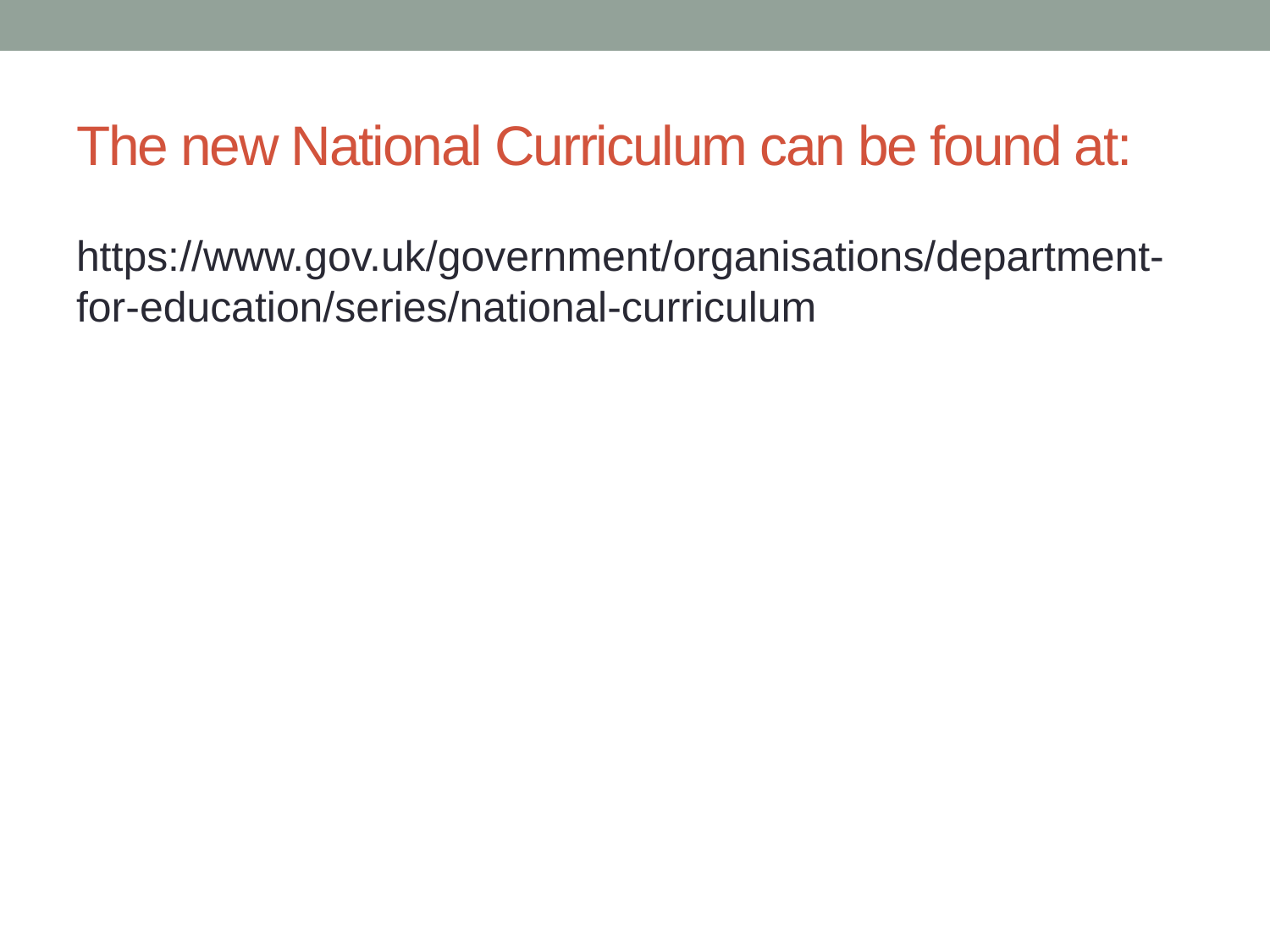

# The new National Curriculum can be found at:
https://www.gov.uk/government/organisations/department-for-education/series/national-curriculum